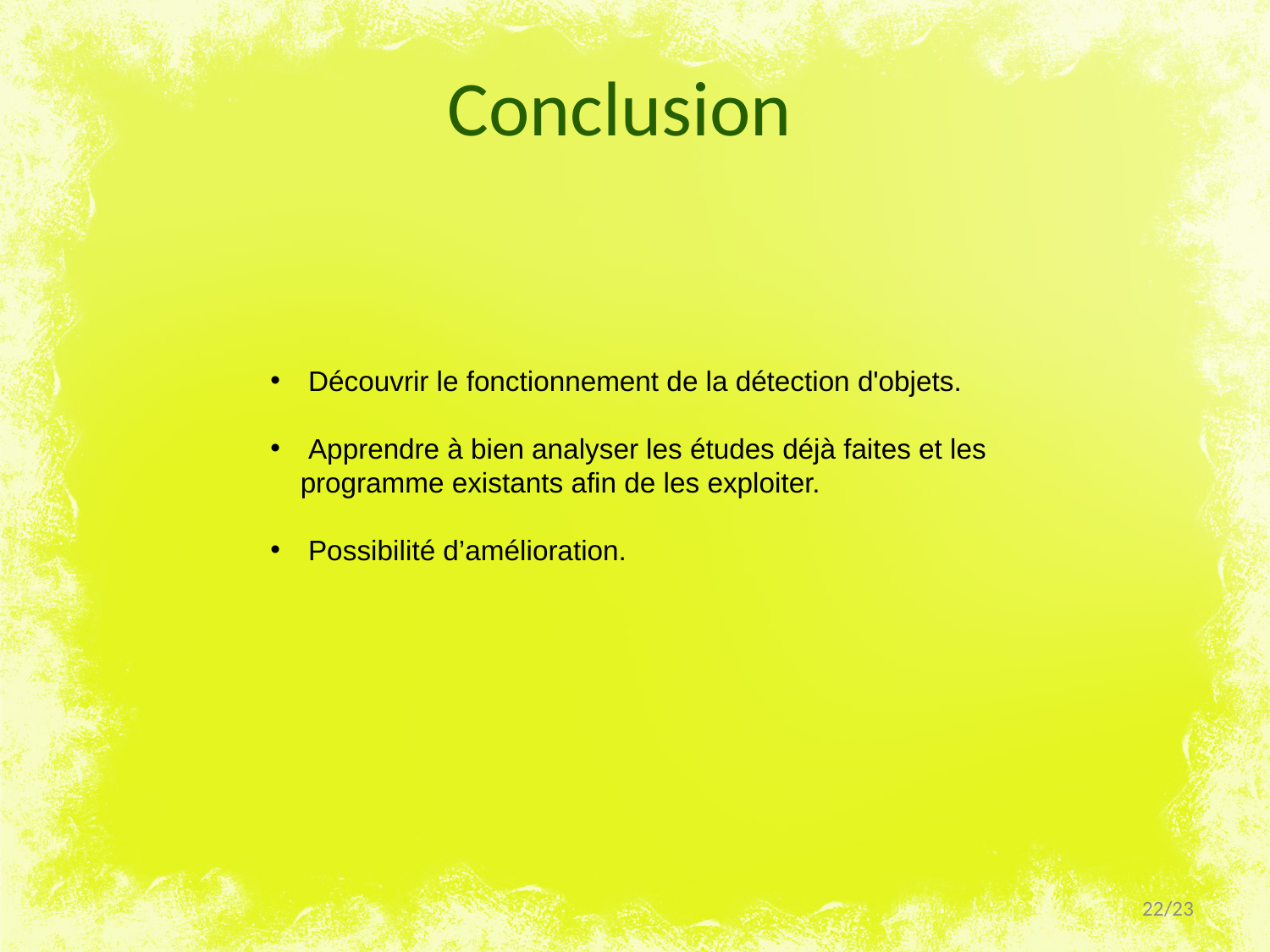

Conclusion
 Découvrir le fonctionnement de la détection d'objets.

 Apprendre à bien analyser les études déjà faites et les programme existants afin de les exploiter.

 Possibilité d’amélioration.
22/23